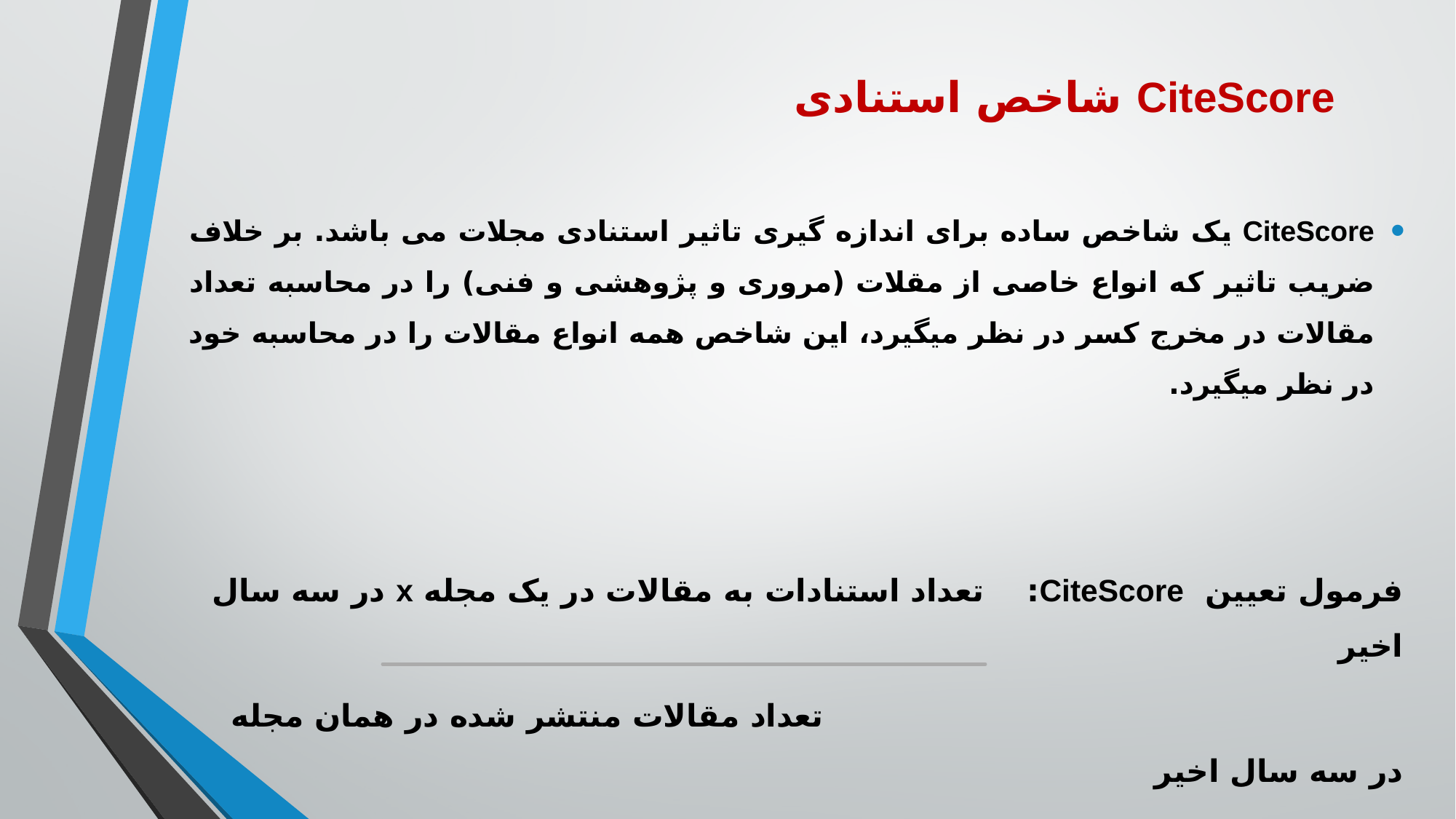

# شاخص استنادی CiteScore
CiteScore یک شاخص ساده برای اندازه گیری تاثیر استنادی مجلات می باشد. بر خلاف ضریب تاثیر که انواع خاصی از مقلات (مروری و پژوهشی و فنی) را در محاسبه تعداد مقالات در مخرج کسر در نظر میگیرد، این شاخص همه انواع مقالات را در محاسبه خود در نظر میگیرد.

فرمول تعیین  CiteScore:    تعداد استنادات به مقالات در یک مجله x در سه سال اخیر
                                                      تعداد مقالات منتشر شده در همان مجله در سه سال اخیر